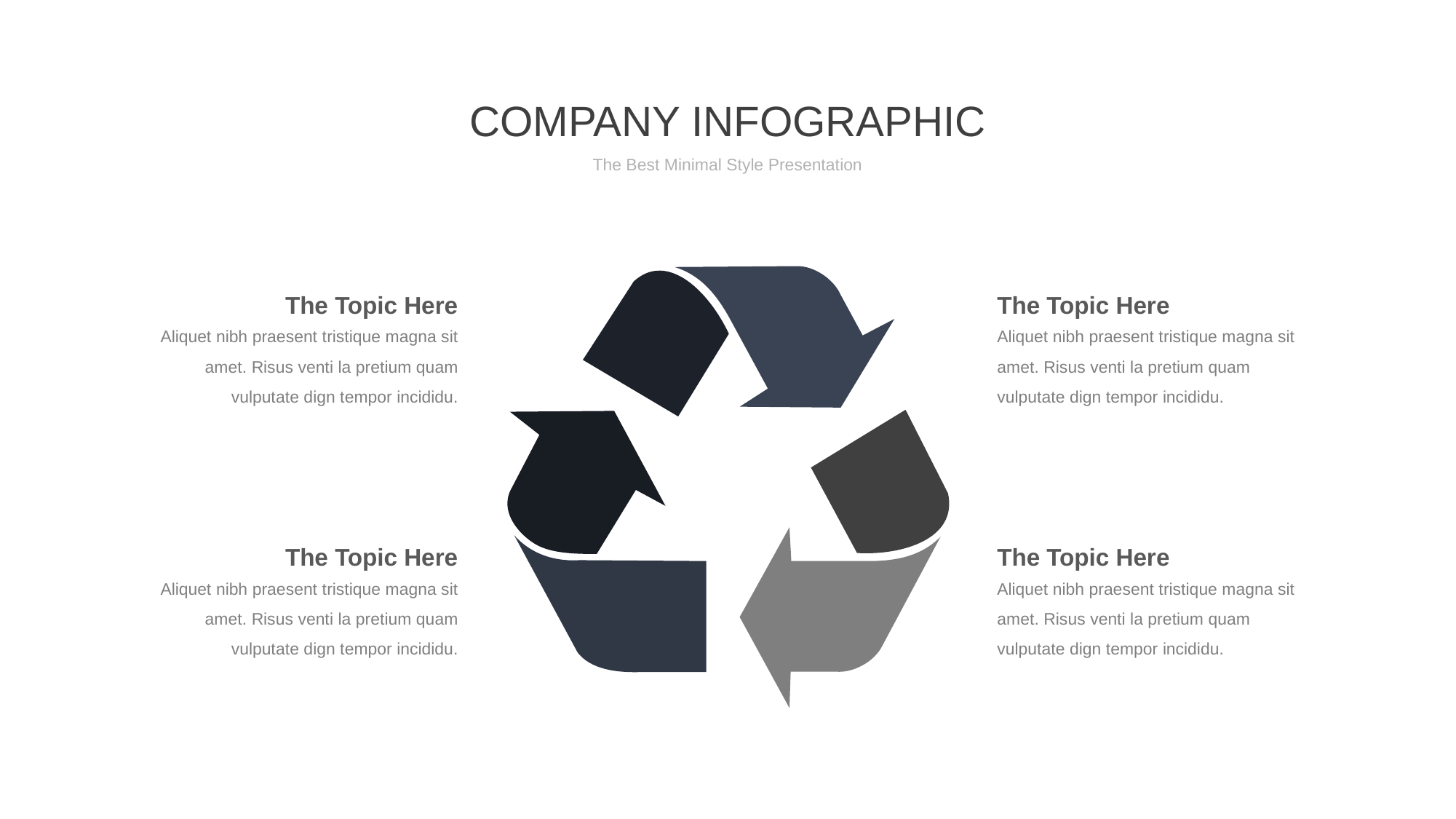

COMPANY INFOGRAPHIC
The Best Minimal Style Presentation

The Topic Here
The Topic Here

Aliquet nibh praesent tristique magna sit amet. Risus venti la pretium quam vulputate dign tempor incididu.
Aliquet nibh praesent tristique magna sit amet. Risus venti la pretium quam vulputate dign tempor incididu.

The Topic Here
The Topic Here

Aliquet nibh praesent tristique magna sit amet. Risus venti la pretium quam vulputate dign tempor incididu.
Aliquet nibh praesent tristique magna sit amet. Risus venti la pretium quam vulputate dign tempor incididu.